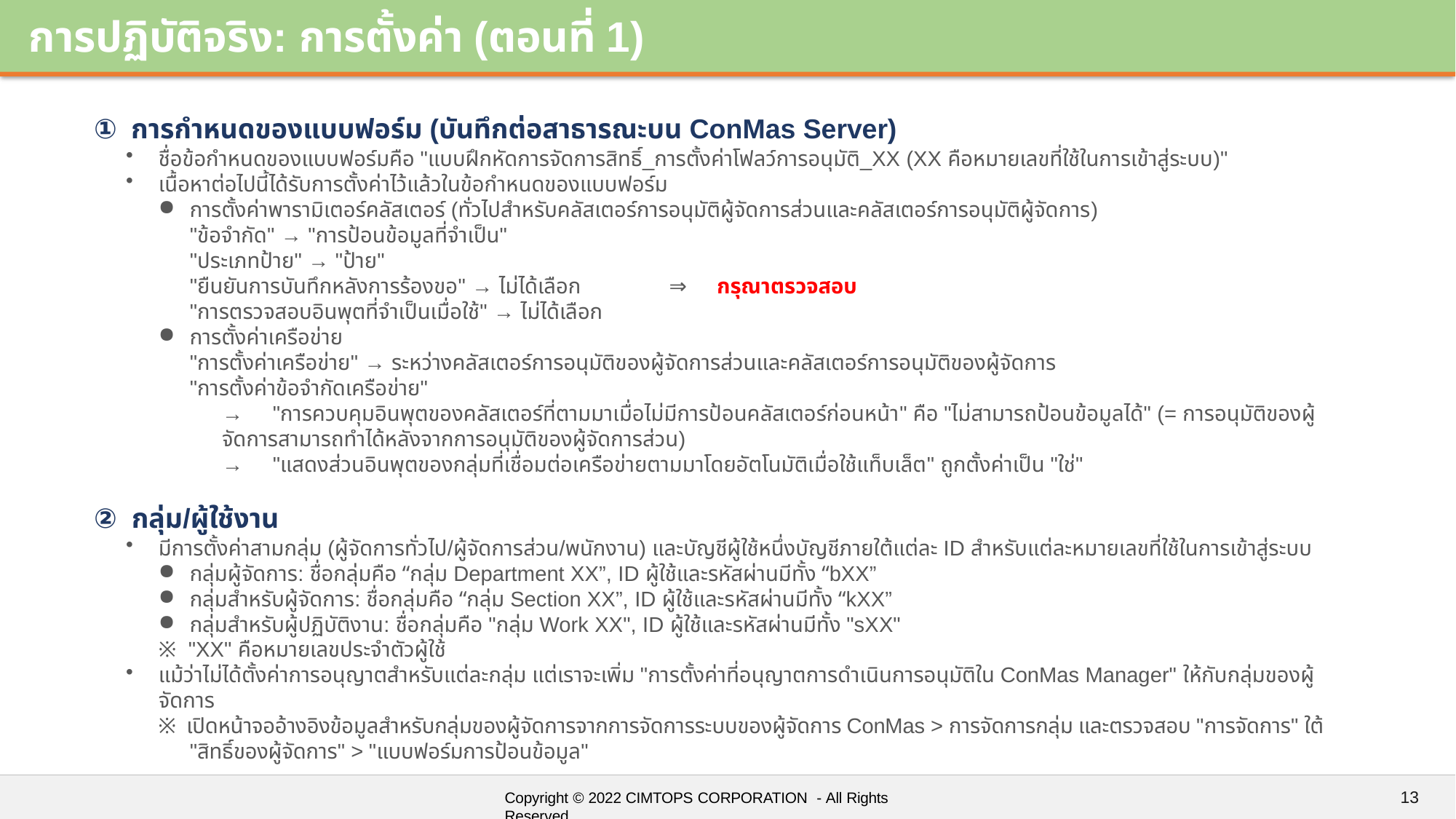

# การปฏิบัติจริง: การตั้งค่า (ตอนที่ 1)
①  การกำหนดของแบบฟอร์ม (บันทึกต่อสาธารณะบน ConMas Server)
ชื่อข้อกำหนดของแบบฟอร์มคือ "แบบฝึกหัดการจัดการสิทธิ์_การตั้งค่าโฟลว์การอนุมัติ_XX (XX คือหมายเลขที่ใช้ในการเข้าสู่ระบบ)"
เนื้อหาต่อไปนี้ได้รับการตั้งค่าไว้แล้วในข้อกำหนดของแบบฟอร์ม
การตั้งค่าพารามิเตอร์คลัสเตอร์ (ทั่วไปสำหรับคลัสเตอร์การอนุมัติผู้จัดการส่วนและคลัสเตอร์การอนุมัติผู้จัดการ)
"ข้อจำกัด" → "การป้อนข้อมูลที่จำเป็น"
"ประเภทป้าย" → "ป้าย"
"ยืนยันการบันทึกหลังการร้องขอ" → ไม่ได้เลือก 	⇒	 กรุณาตรวจสอบ
"การตรวจสอบอินพุตที่จำเป็นเมื่อใช้" → ไม่ได้เลือก
การตั้งค่าเครือข่าย
"การตั้งค่าเครือข่าย" → ระหว่างคลัสเตอร์การอนุมัติของผู้จัดการส่วนและคลัสเตอร์การอนุมัติของผู้จัดการ
"การตั้งค่าข้อจำกัดเครือข่าย"
→ "การควบคุมอินพุตของคลัสเตอร์ที่ตามมาเมื่อไม่มีการป้อนคลัสเตอร์ก่อนหน้า" คือ "ไม่สามารถป้อนข้อมูลได้" (= การอนุมัติของผู้จัดการสามารถทำได้หลังจากการอนุมัติของผู้จัดการส่วน)
→ "แสดงส่วนอินพุตของกลุ่มที่เชื่อมต่อเครือข่ายตามมาโดยอัตโนมัติเมื่อใช้แท็บเล็ต" ถูกตั้งค่าเป็น "ใช่"
②   กลุ่ม/ผู้ใช้งาน
มีการตั้งค่าสามกลุ่ม (ผู้จัดการทั่วไป/ผู้จัดการส่วน/พนักงาน) และบัญชีผู้ใช้หนึ่งบัญชีภายใต้แต่ละ ID สำหรับแต่ละหมายเลขที่ใช้ในการเข้าสู่ระบบ
กลุ่มผู้จัดการ: ชื่อกลุ่มคือ “กลุ่ม Department XX”, ID ผู้ใช้และรหัสผ่านมีทั้ง “bXX”
กลุ่มสำหรับผู้จัดการ: ชื่อกลุ่มคือ “กลุ่ม Section XX”, ID ผู้ใช้และรหัสผ่านมีทั้ง “kXX”
กลุ่มสำหรับผู้ปฏิบัติงาน: ชื่อกลุ่มคือ "กลุ่ม Work XX", ID ผู้ใช้และรหัสผ่านมีทั้ง "sXX"
※  "XX" คือหมายเลขประจำตัวผู้ใช้
แม้ว่าไม่ได้ตั้งค่าการอนุญาตสำหรับแต่ละกลุ่ม แต่เราจะเพิ่ม "การตั้งค่าที่อนุญาตการดำเนินการอนุมัติใน ConMas Manager" ให้กับกลุ่มของผู้จัดการ
※ เปิดหน้าจออ้างอิงข้อมูลสำหรับกลุ่มของผู้จัดการจากการจัดการระบบของผู้จัดการ ConMas > การจัดการกลุ่ม และตรวจสอบ "การจัดการ" ใต้ "สิทธิ์ของผู้จัดการ" > "แบบฟอร์มการป้อนข้อมูล"
13
Copyright © 2022 CIMTOPS CORPORATION - All Rights Reserved.